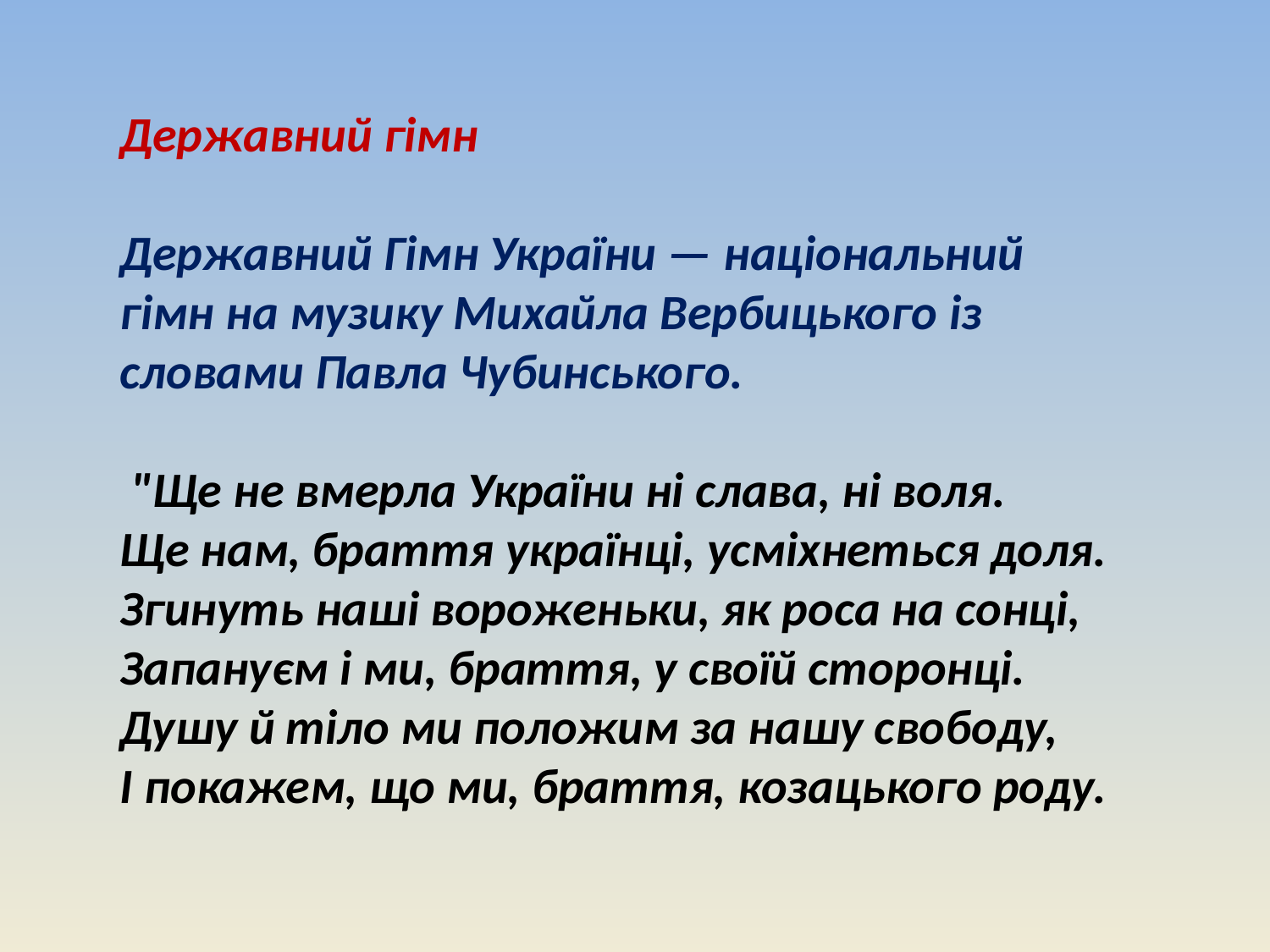

Державний гімн
Державний Гімн України — національний гімн на музику Михайла Вербицького із словами Павла Чубинського.
 
 "Ще не вмерла України ні слава, ні воля.
Ще нам, браття українці, усміхнеться доля.
Згинуть наші вороженьки, як роса на сонці,
Запануєм і ми, браття, у своїй сторонці.
Душу й тіло ми положим за нашу свободу,
І покажем, що ми, браття, козацького роду.